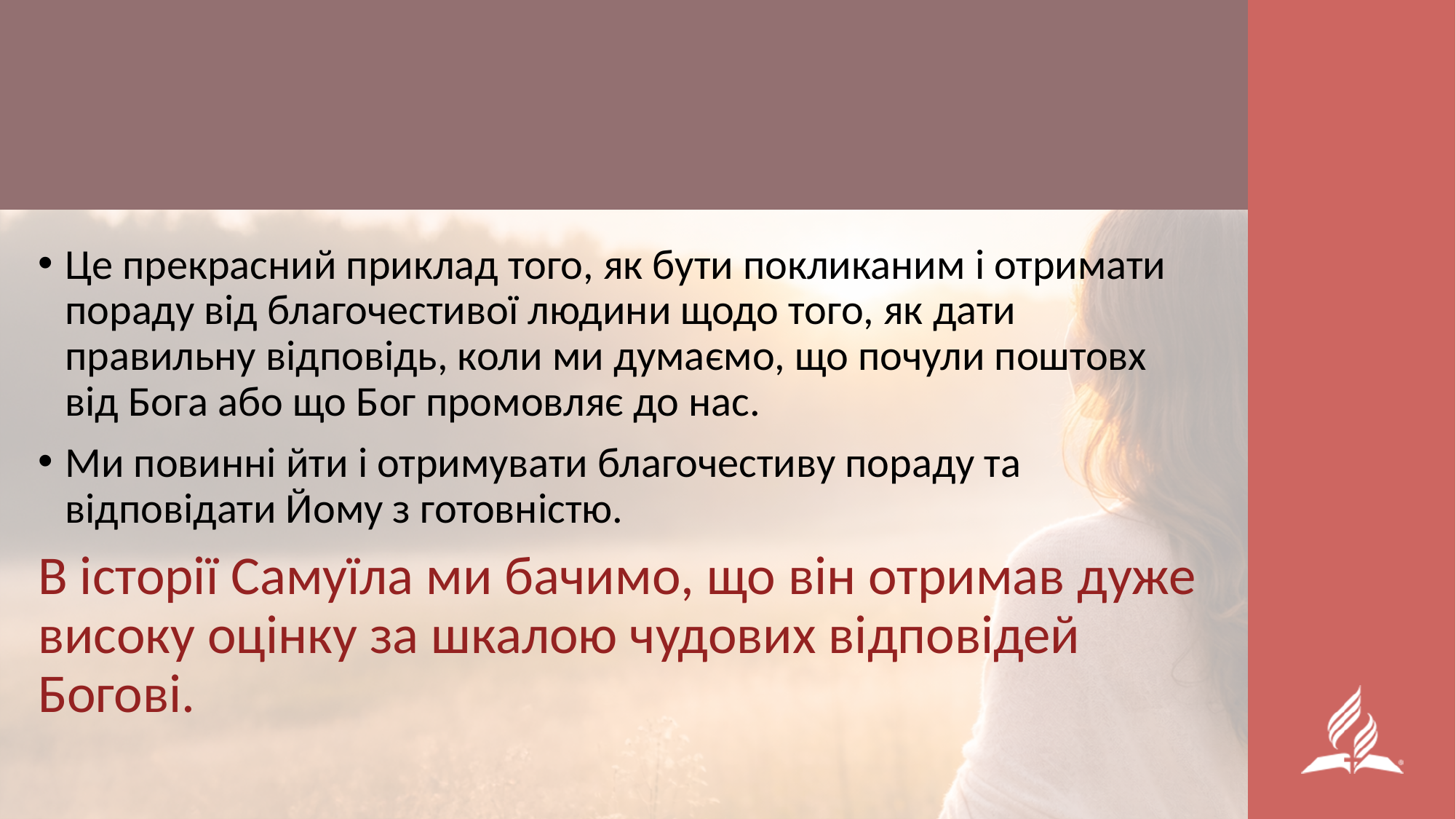

Це прекрасний приклад того, як бути покликаним і отримати пораду від благочестивої людини щодо того, як дати правильну відповідь, коли ми думаємо, що почули поштовх від Бога або що Бог промовляє до нас.
Ми повинні йти і отримувати благочестиву пораду та відповідати Йому з готовністю.
В історії Самуїла ми бачимо, що він отримав дуже високу оцінку за шкалою чудових відповідей Богові.